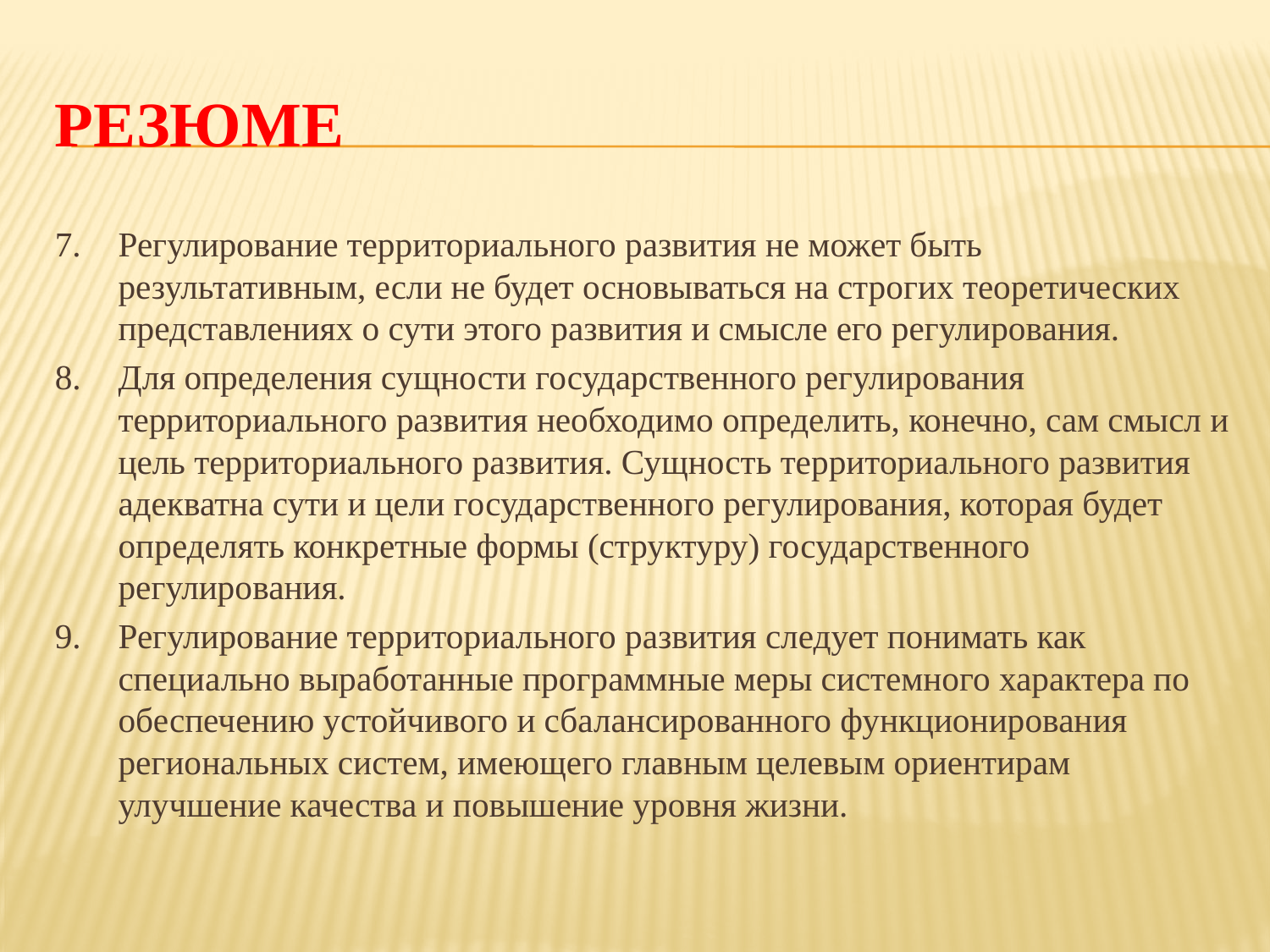

# резюме
Регулирование территориального развития не может быть результативным, если не будет основываться на строгих теоретических представлениях о сути этого развития и смысле его регулирования.
Для определения сущности государственного регулирования территориального развития необходимо определить, конечно, сам смысл и цель территориального развития. Сущность территориального развития адекватна сути и цели государственного регулирования, которая будет определять конкретные формы (структуру) государственного регулирования.
Регулирование территориального развития следует понимать как специально выработанные программные меры системного характера по обеспечению устойчивого и сбалансированного функционирования региональных систем, имеющего главным целевым ориентирам улучшение качества и повышение уровня жизни.